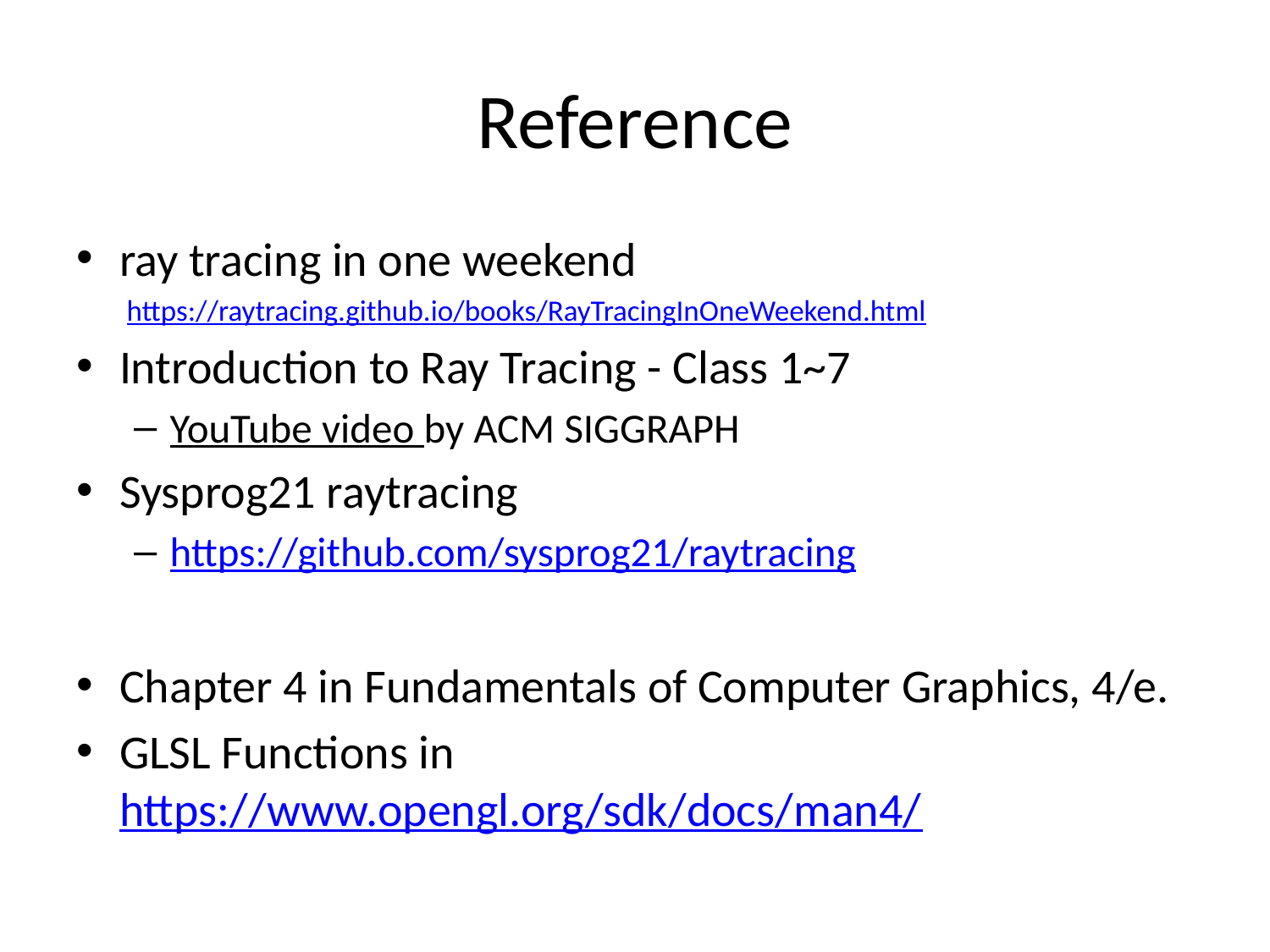

# Reference
ray tracing in one weekend
https://raytracing.github.io/books/RayTracingInOneWeekend.html
Introduction to Ray Tracing - Class 1~7
YouTube video by ACM SIGGRAPH
Sysprog21 raytracing
https://github.com/sysprog21/raytracing

Chapter 4 in Fundamentals of Computer Graphics, 4/e.
GLSL Functions in https://www.opengl.org/sdk/docs/man4/